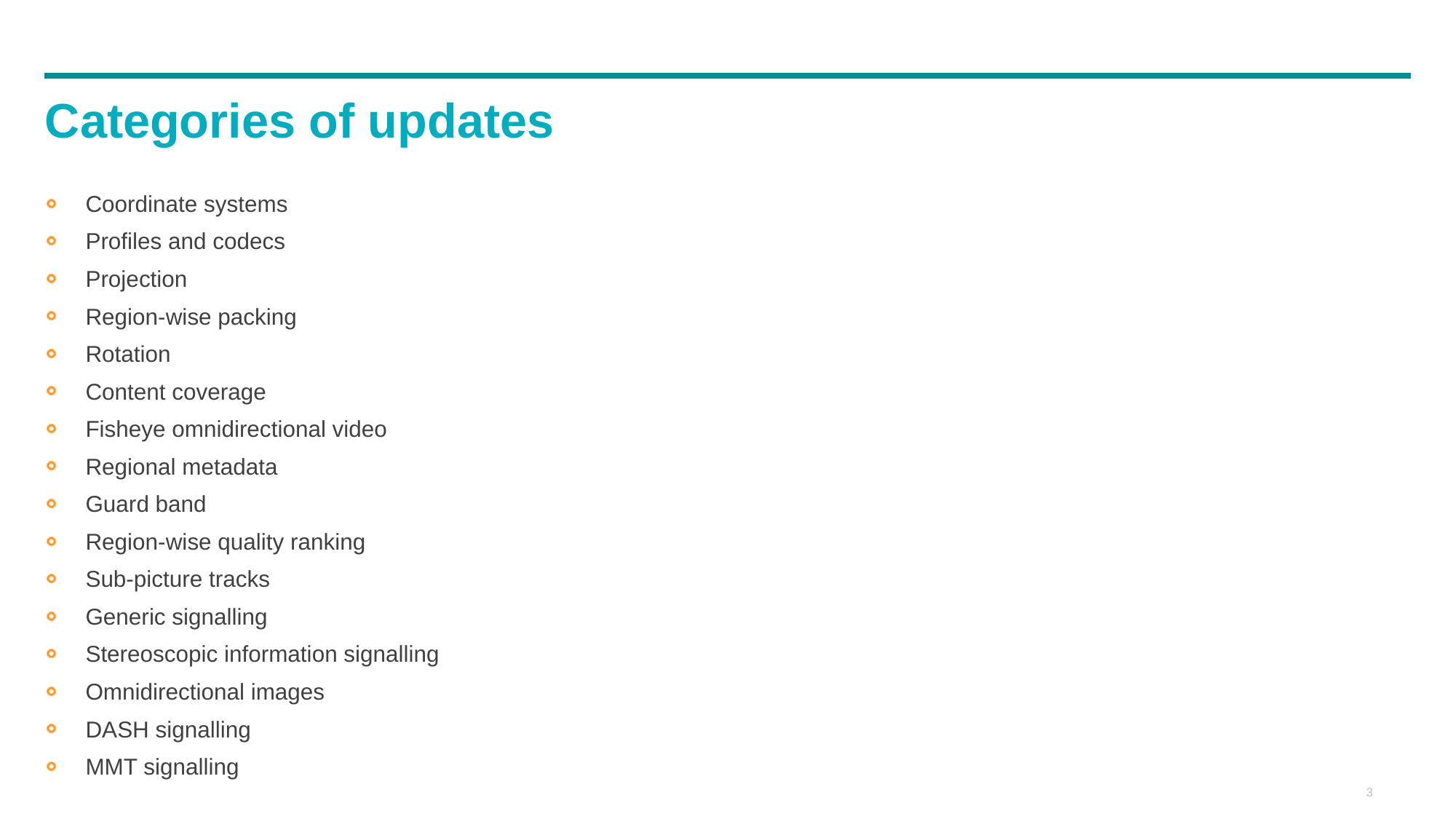

Categories of updates
Coordinate systems
Profiles and codecs
Projection
Region-wise packing
Rotation
Content coverage
Fisheye omnidirectional video
Regional metadata
Guard band
Region-wise quality ranking
Sub-picture tracks
Generic signalling
Stereoscopic information signalling
Omnidirectional images
DASH signalling
MMT signalling